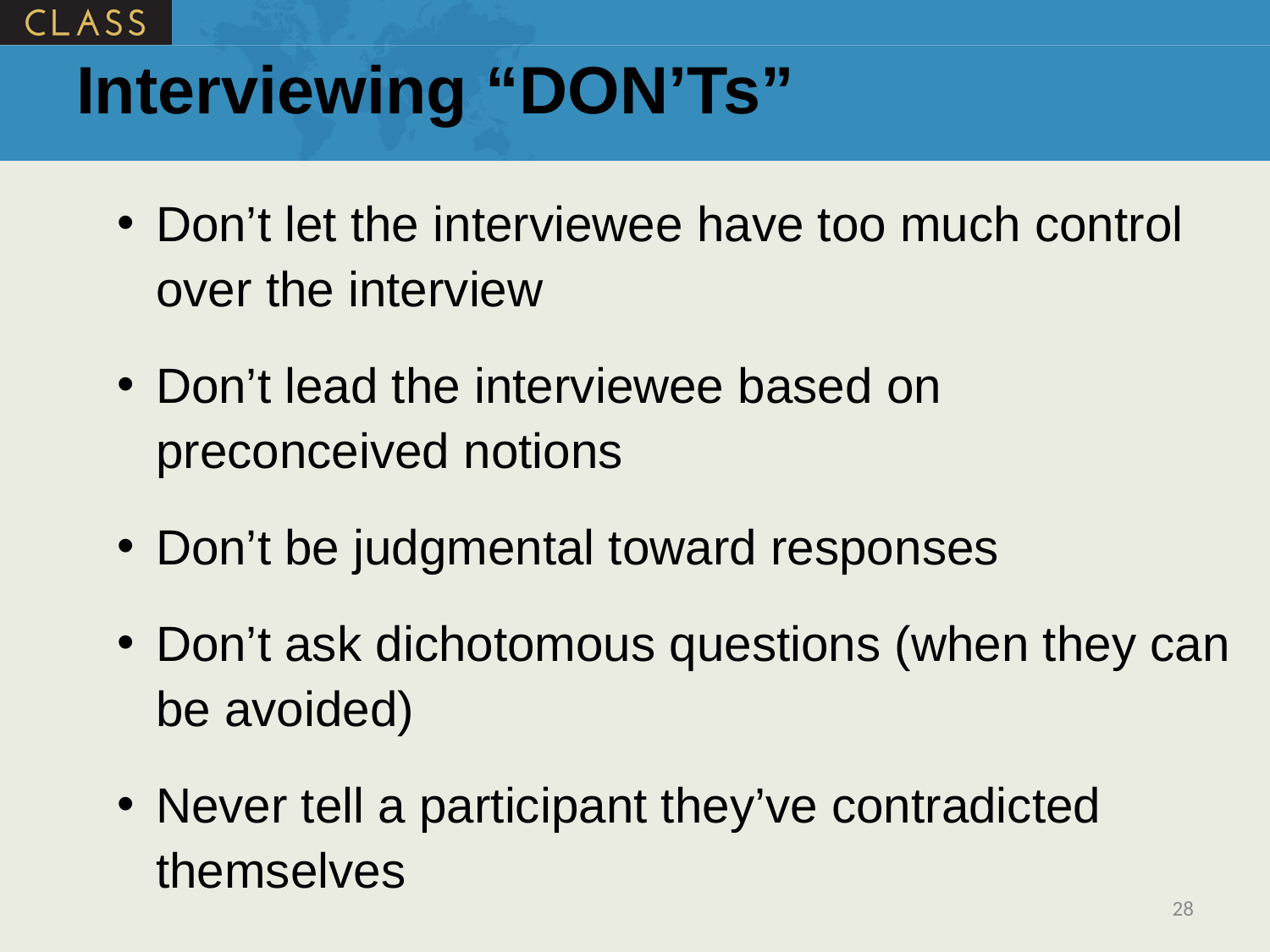

# Interviewing “DON’Ts”
Don’t let the interviewee have too much control over the interview
Don’t lead the interviewee based on preconceived notions
Don’t be judgmental toward responses
Don’t ask dichotomous questions (when they can be avoided)
Never tell a participant they’ve contradicted themselves

28